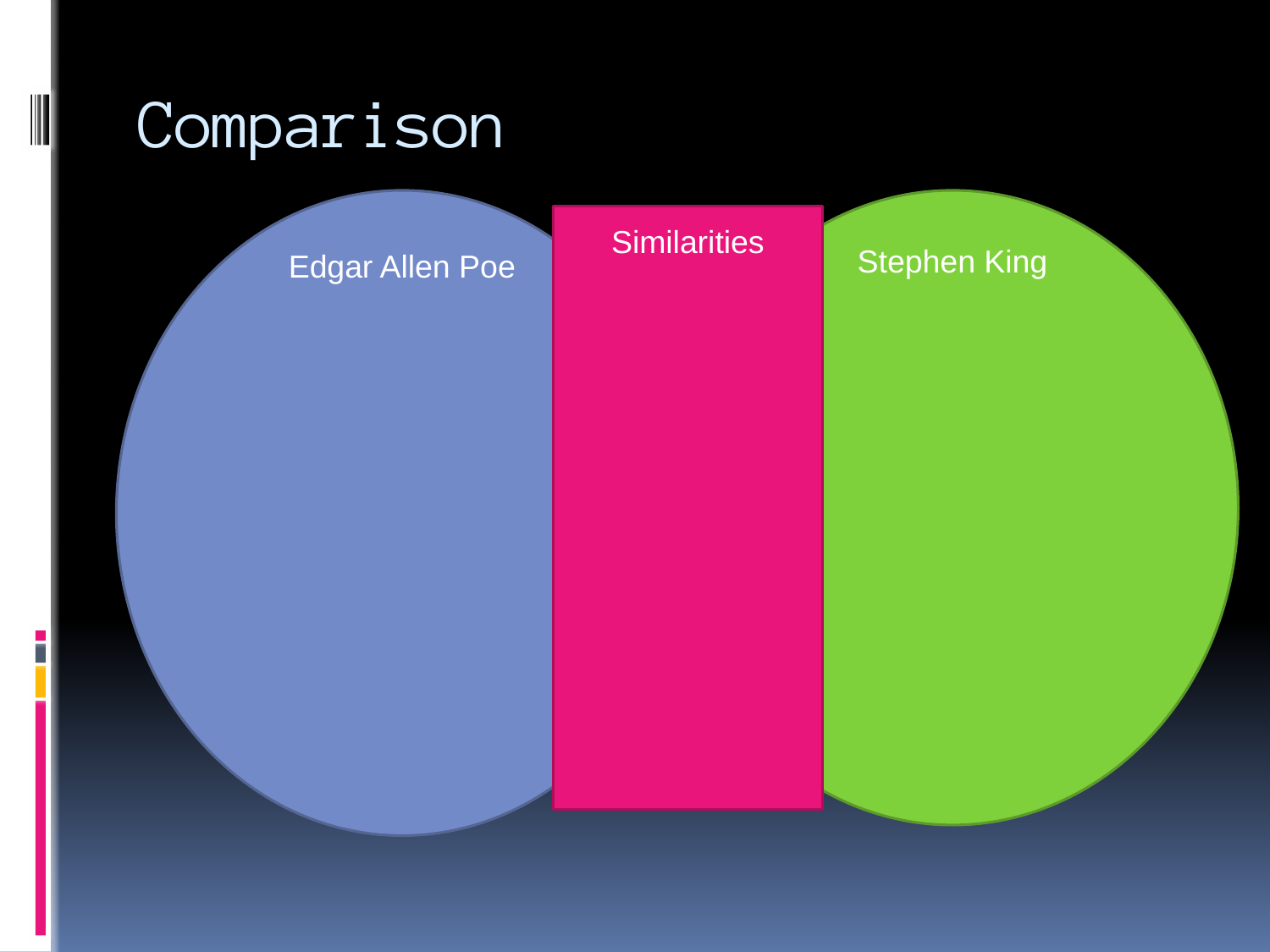

# Comparison
Edgar Allen Poe

Stephen King

Similarities